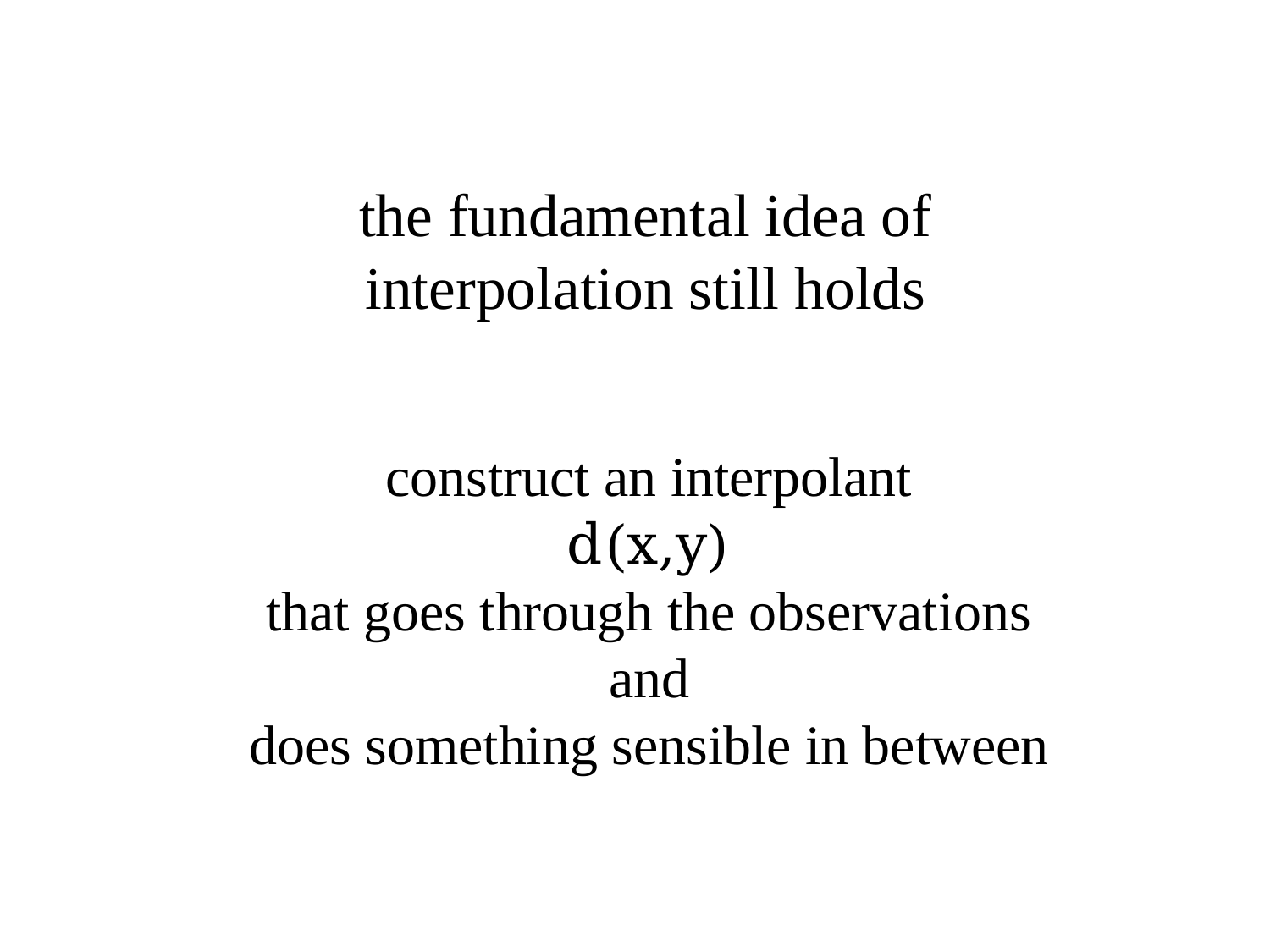

# the fundamental idea of interpolation still holds
construct an interpolant
d(x,y)
that goes through the observations
and
does something sensible in between